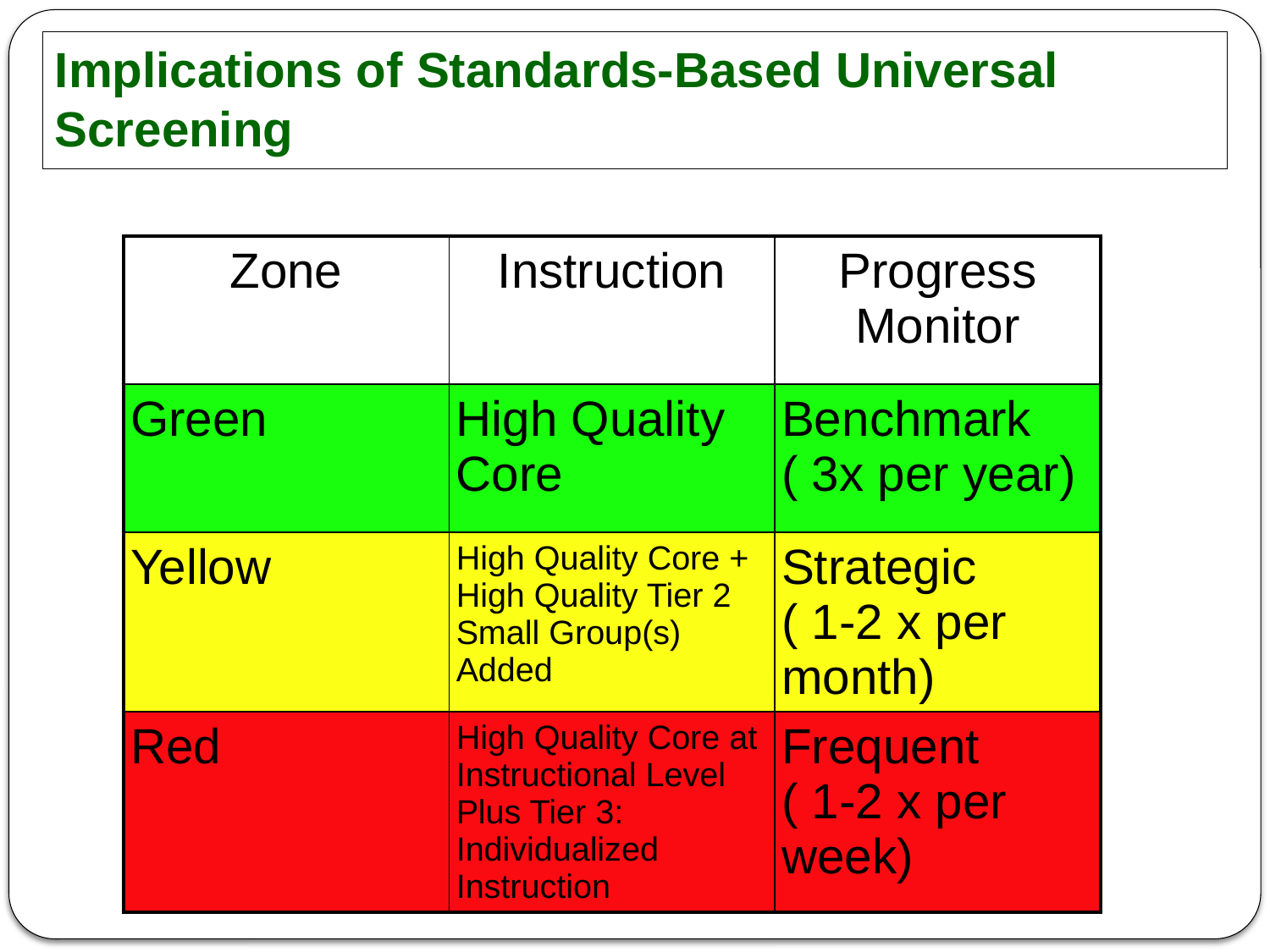

# Implications of Standards-Based Universal Screening
| Zone | Instruction | Progress Monitor |
| --- | --- | --- |
| Green | High Quality Core | Benchmark ( 3x per year) |
| Yellow | High Quality Core + High Quality Tier 2 Small Group(s) Added | Strategic ( 1-2 x per month) |
| Red | High Quality Core at Instructional Level Plus Tier 3: Individualized Instruction | Frequent ( 1-2 x per week) |